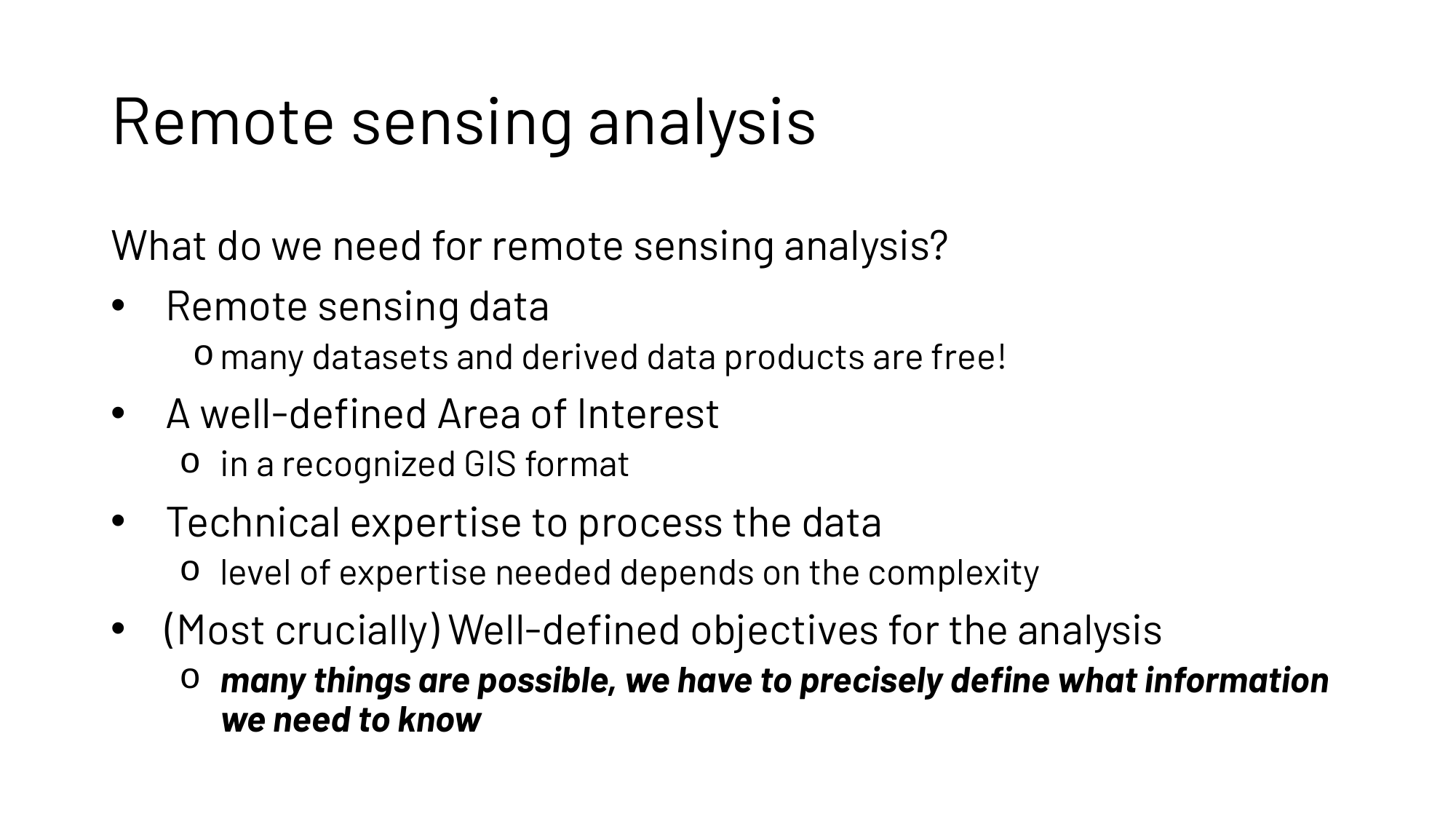

# Remote sensing analysis
What do we need for remote sensing analysis?
Remote sensing data
many datasets and derived data products are free!
A well-defined Area of Interest
in a recognized GIS format
Technical expertise to process the data
level of expertise needed depends on the complexity
(Most crucially) Well-defined objectives for the analysis
many things are possible, we have to precisely define what information we need to know